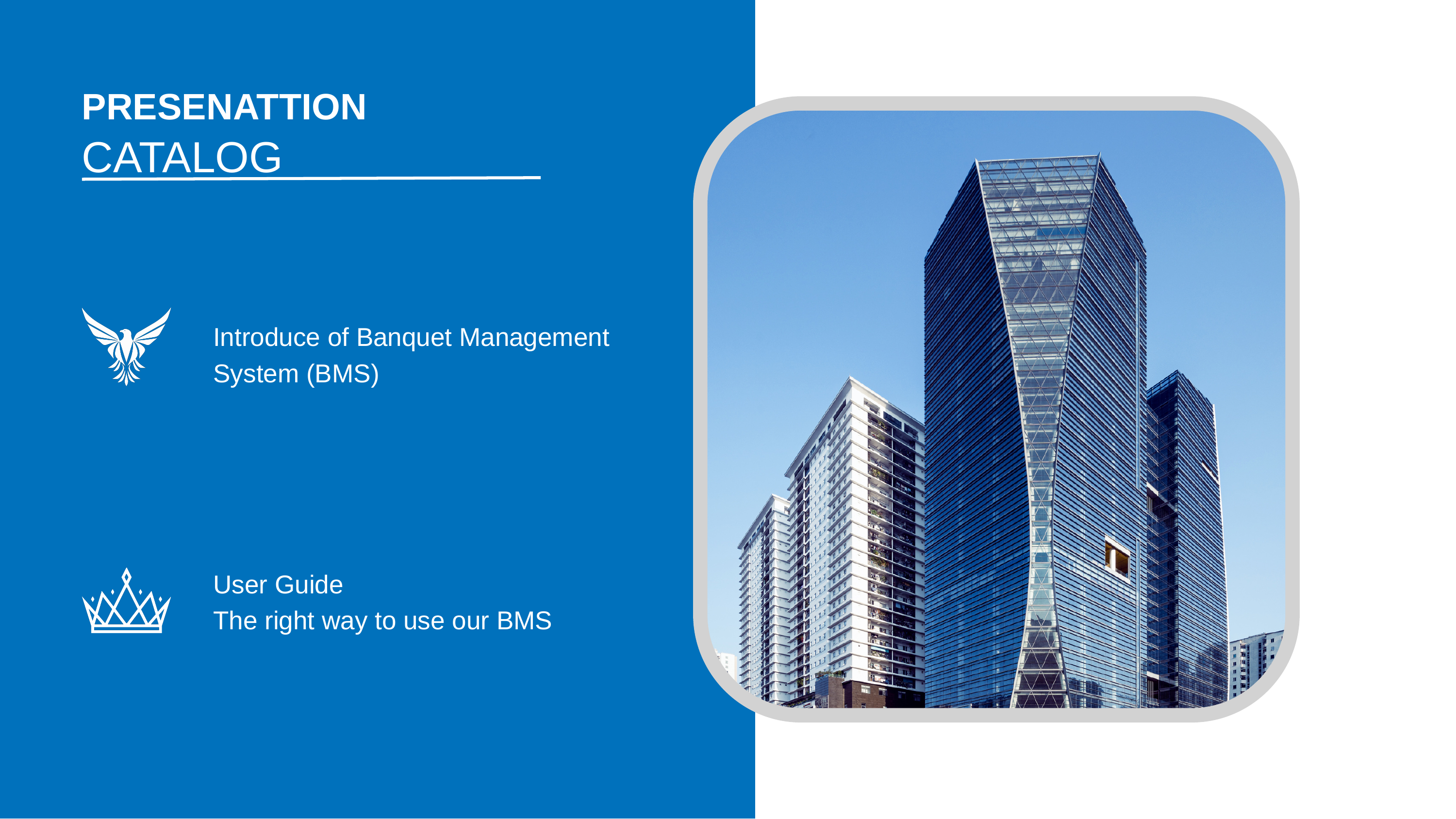

PRESENATTION

CATALOG

Introduce of Banquet Management System (BMS)

User Guide
The right way to use our BMS